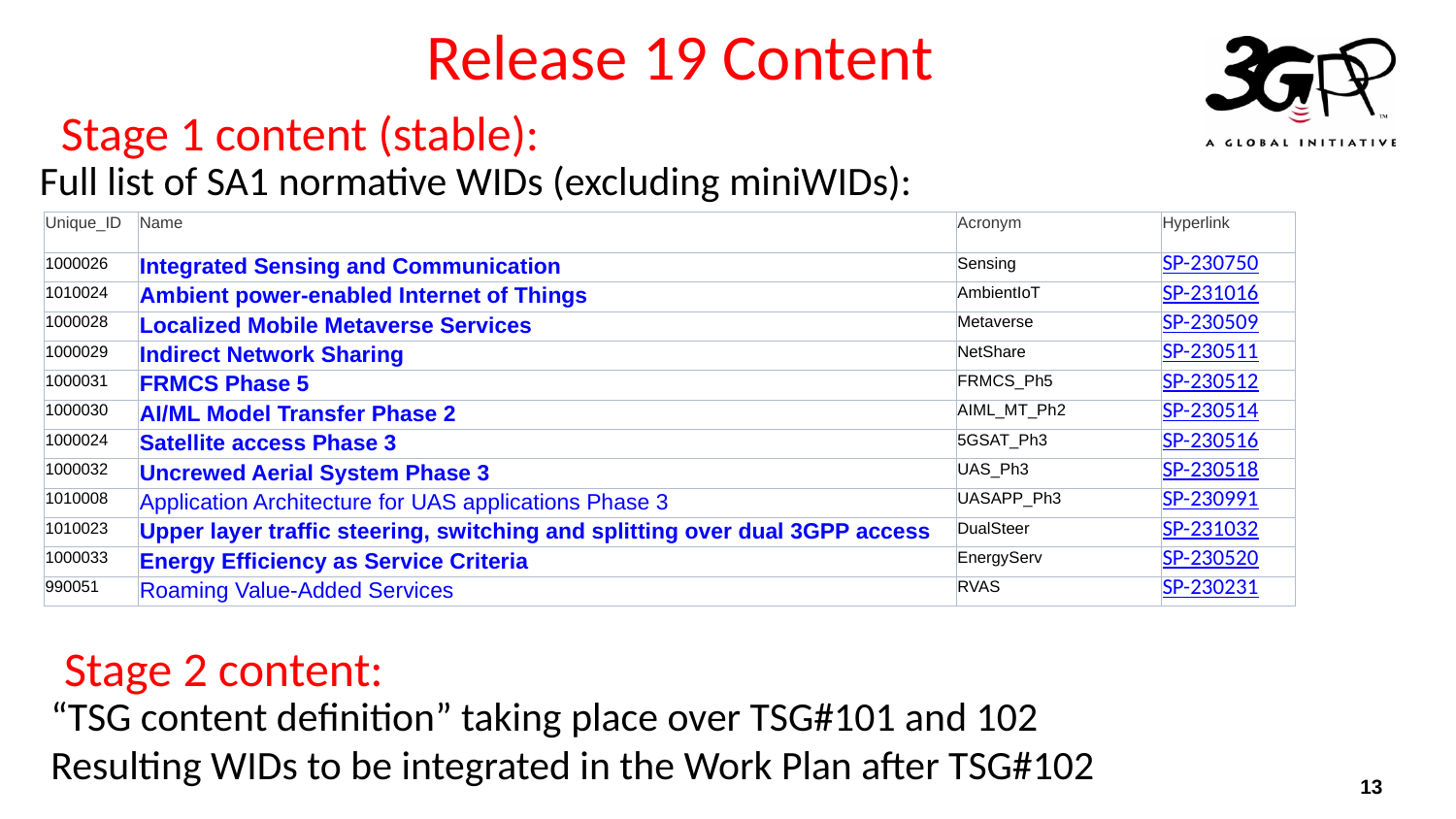

# Release 19 Content
Stage 1 content (stable):
Full list of SA1 normative WIDs (excluding miniWIDs):
| Unique\_ID | Name | Acronym | Hyperlink |
| --- | --- | --- | --- |
| 1000026 | Integrated Sensing and Communication | Sensing | SP-230750 |
| 1010024 | Ambient power-enabled Internet of Things | AmbientIoT | SP-231016 |
| 1000028 | Localized Mobile Metaverse Services | Metaverse | SP-230509 |
| 1000029 | Indirect Network Sharing | NetShare | SP-230511 |
| 1000031 | FRMCS Phase 5 | FRMCS\_Ph5 | SP-230512 |
| 1000030 | AI/ML Model Transfer Phase 2 | AIML\_MT\_Ph2 | SP-230514 |
| 1000024 | Satellite access Phase 3 | 5GSAT\_Ph3 | SP-230516 |
| 1000032 | Uncrewed Aerial System Phase 3 | UAS\_Ph3 | SP-230518 |
| 1010008 | Application Architecture for UAS applications Phase 3 | UASAPP\_Ph3 | SP-230991 |
| 1010023 | Upper layer traffic steering, switching and splitting over dual 3GPP access | DualSteer | SP-231032 |
| 1000033 | Energy Efficiency as Service Criteria | EnergyServ | SP-230520 |
| 990051 | Roaming Value-Added Services | RVAS | SP-230231 |
Stage 2 content:
“TSG content definition” taking place over TSG#101 and 102
Resulting WIDs to be integrated in the Work Plan after TSG#102